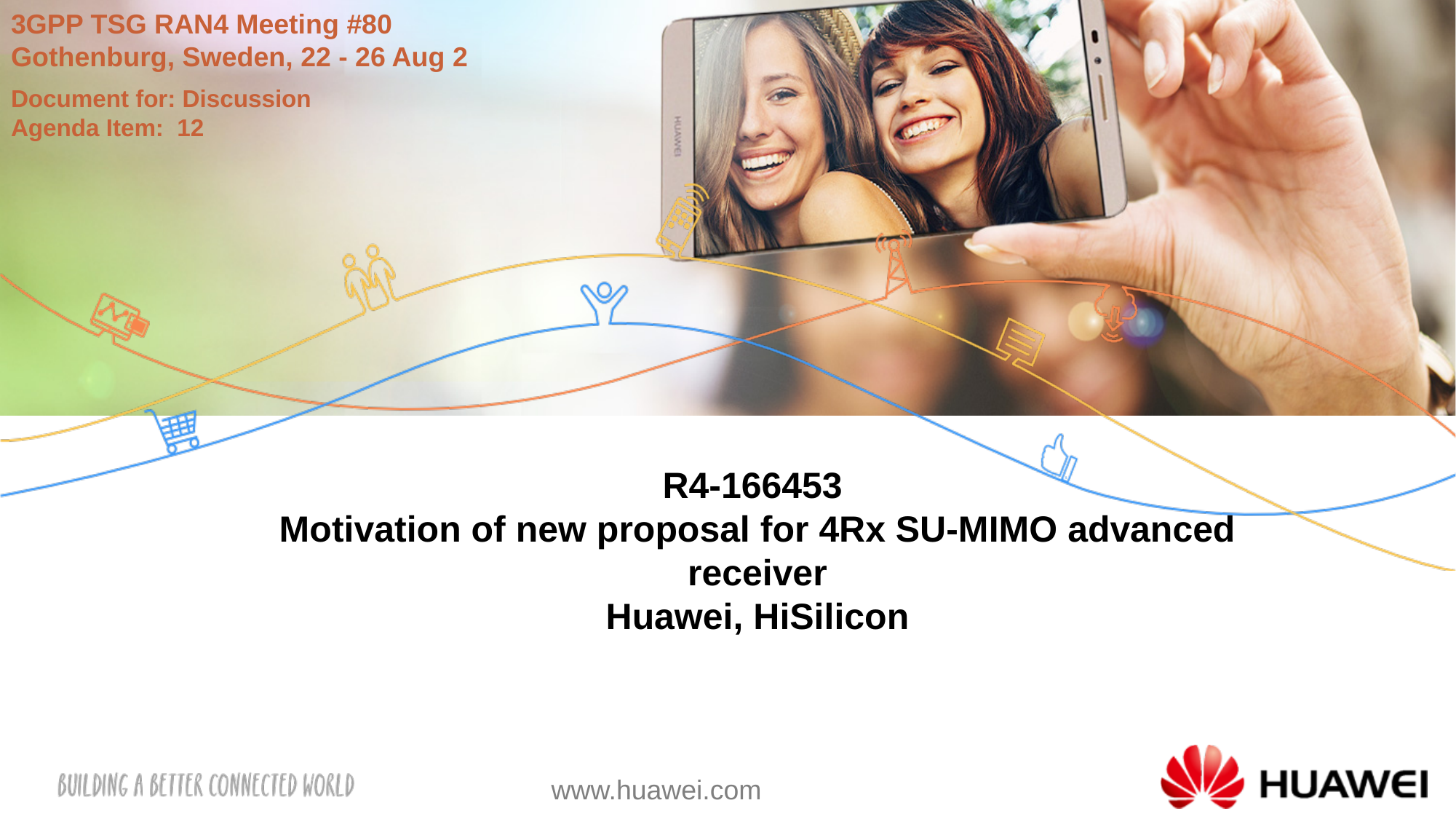

3GPP TSG RAN4 Meeting #80
Gothenburg, Sweden, 22 - 26 Aug 2

Document for: Discussion
Agenda Item:  12

# R4-166453 Motivation of new proposal for 4Rx SU-MIMO advanced receiver Huawei, HiSilicon